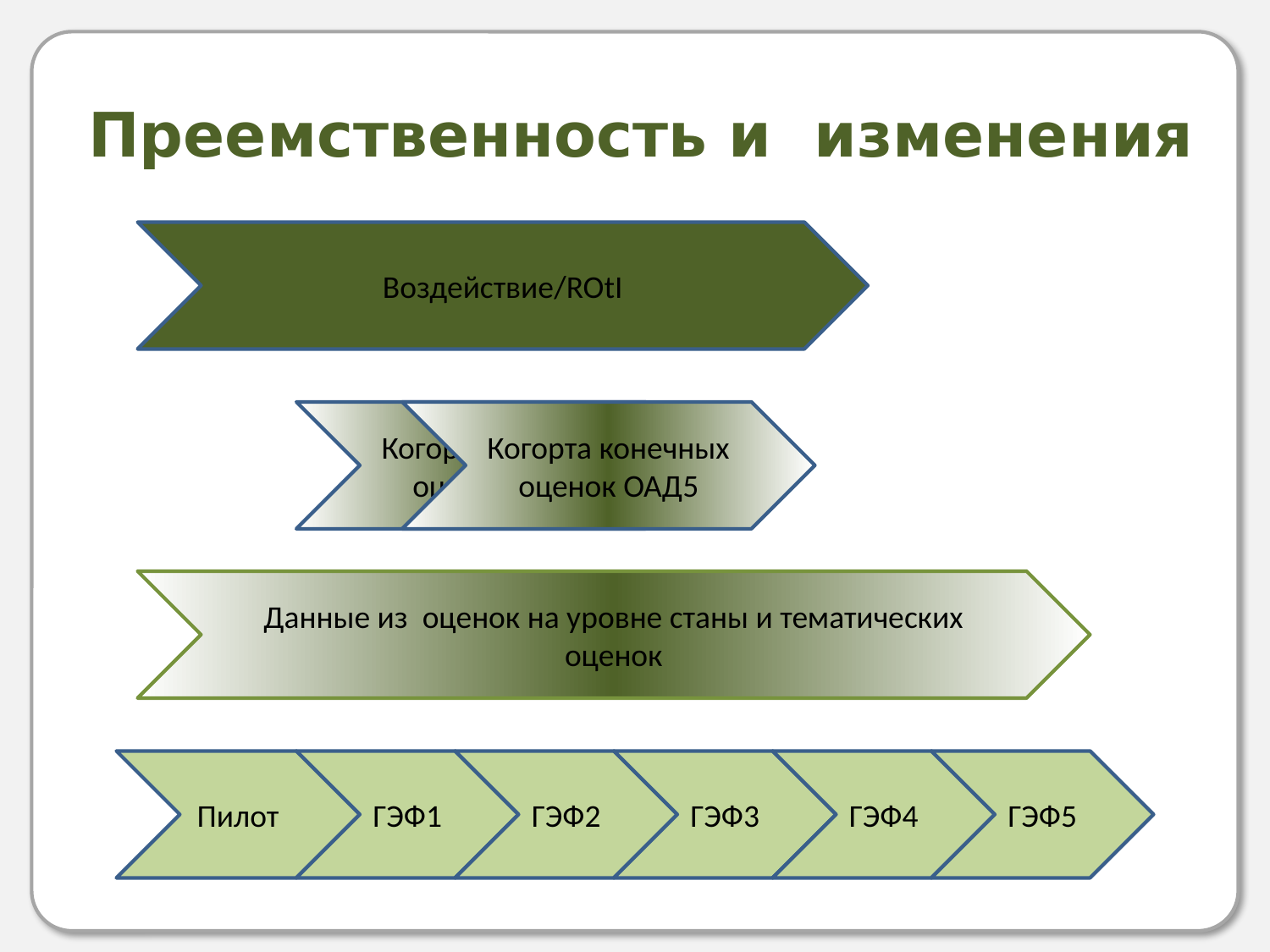

# Преемственность и  изменения
Воздействие/ROtI
Когорта конечных оценок ОАД4
Когорта конечных оценок ОАД5
Данные из  оценок на уровне станы и тематических оценок
Пилот
ГЭФ1
ГЭФ2
ГЭФ3
ГЭФ4
ГЭФ5